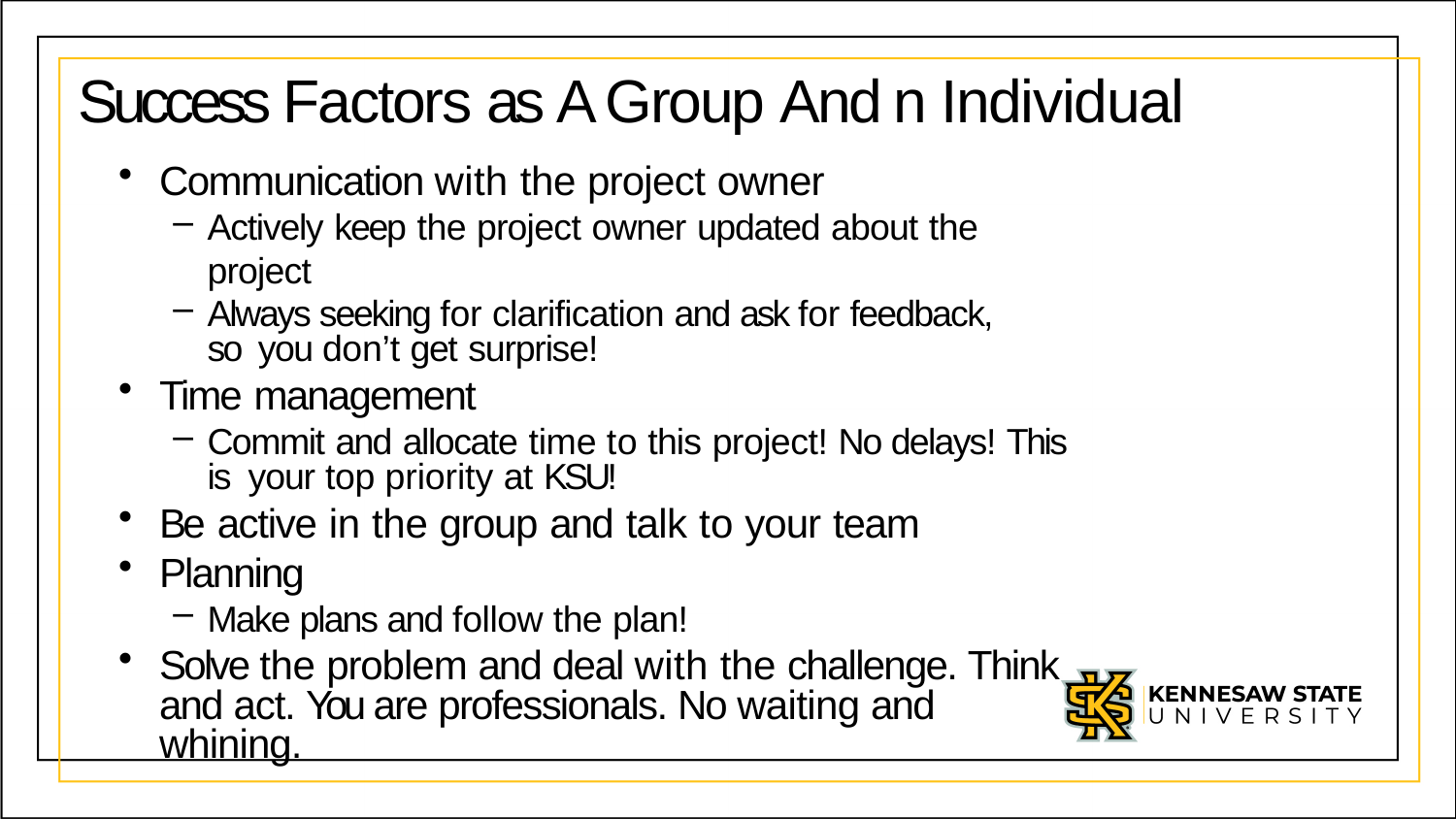

# Success Factors as A Group And n Individual
Communication with the project owner
Actively keep the project owner updated about the project
Always seeking for clarification and ask for feedback, so  you don’t get surprise!
Time management
Commit and allocate time to this project! No delays! This is  your top priority at KSU!
Be active in the group and talk to your team
Planning
Make plans and follow the plan!
Solve the problem and deal with the challenge. Think  and act. You are professionals. No waiting and whining.